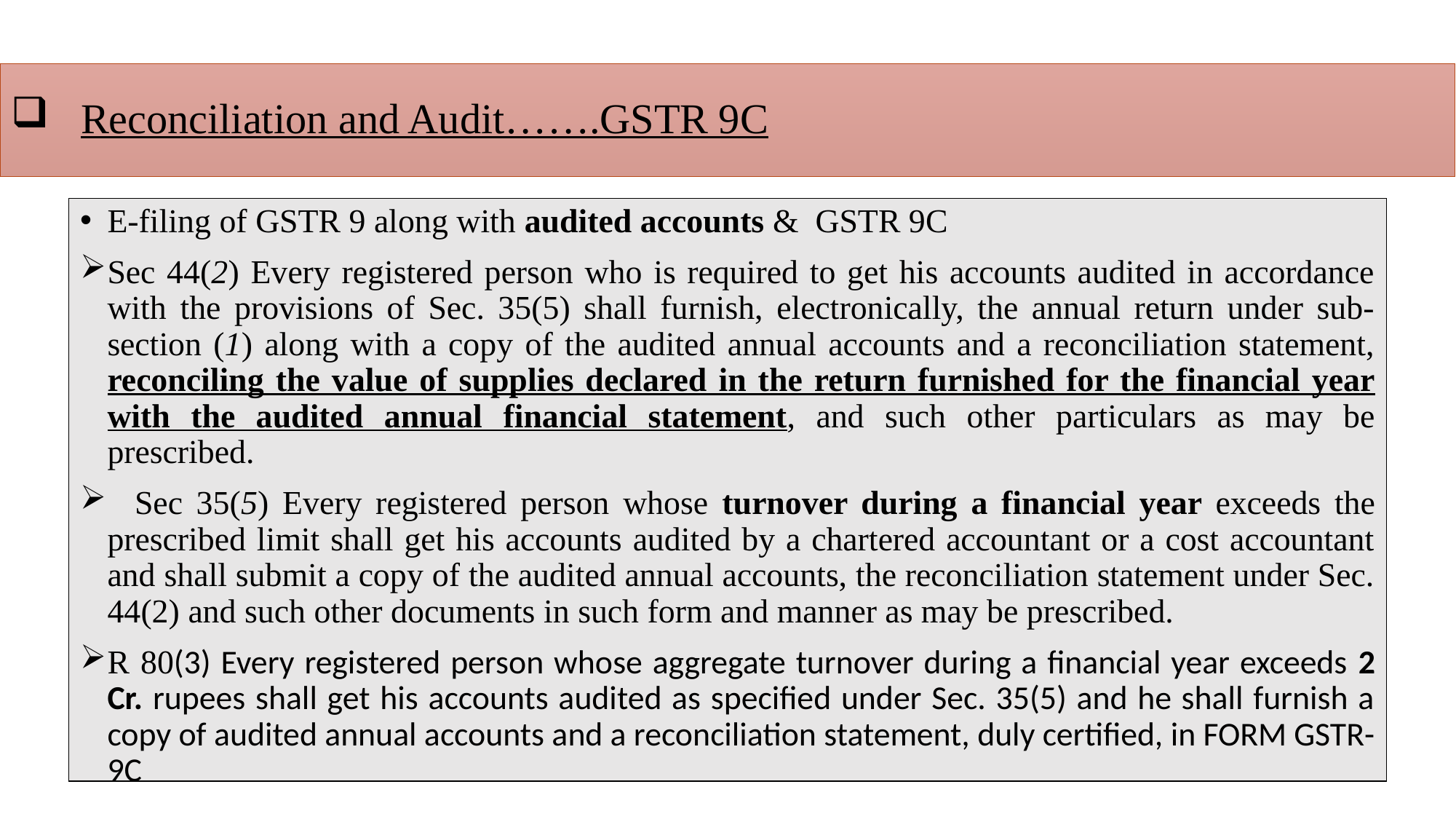

# Reconciliation and Audit…….GSTR 9C
E-filing of GSTR 9 along with audited accounts &  GSTR 9C
Sec 44(2) Every registered person who is required to get his accounts audited in accordance with the provisions of Sec. 35(5) shall furnish, electronically, the annual return under sub-section (1) along with a copy of the audited annual accounts and a reconciliation statement, reconciling the value of supplies declared in the return furnished for the financial year with the audited annual financial statement, and such other particulars as may be prescribed.
  Sec 35(5) Every registered person whose turnover during a financial year exceeds the prescribed limit shall get his accounts audited by a chartered accountant or a cost accountant and shall submit a copy of the audited annual accounts, the reconciliation statement under Sec. 44(2) and such other documents in such form and manner as may be prescribed.
R 80(3) Every registered person whose aggregate turnover during a financial year exceeds 2 Cr. rupees shall get his accounts audited as specified under Sec. 35(5) and he shall furnish a copy of audited annual accounts and a reconciliation statement, duly certified, in FORM GSTR-9C